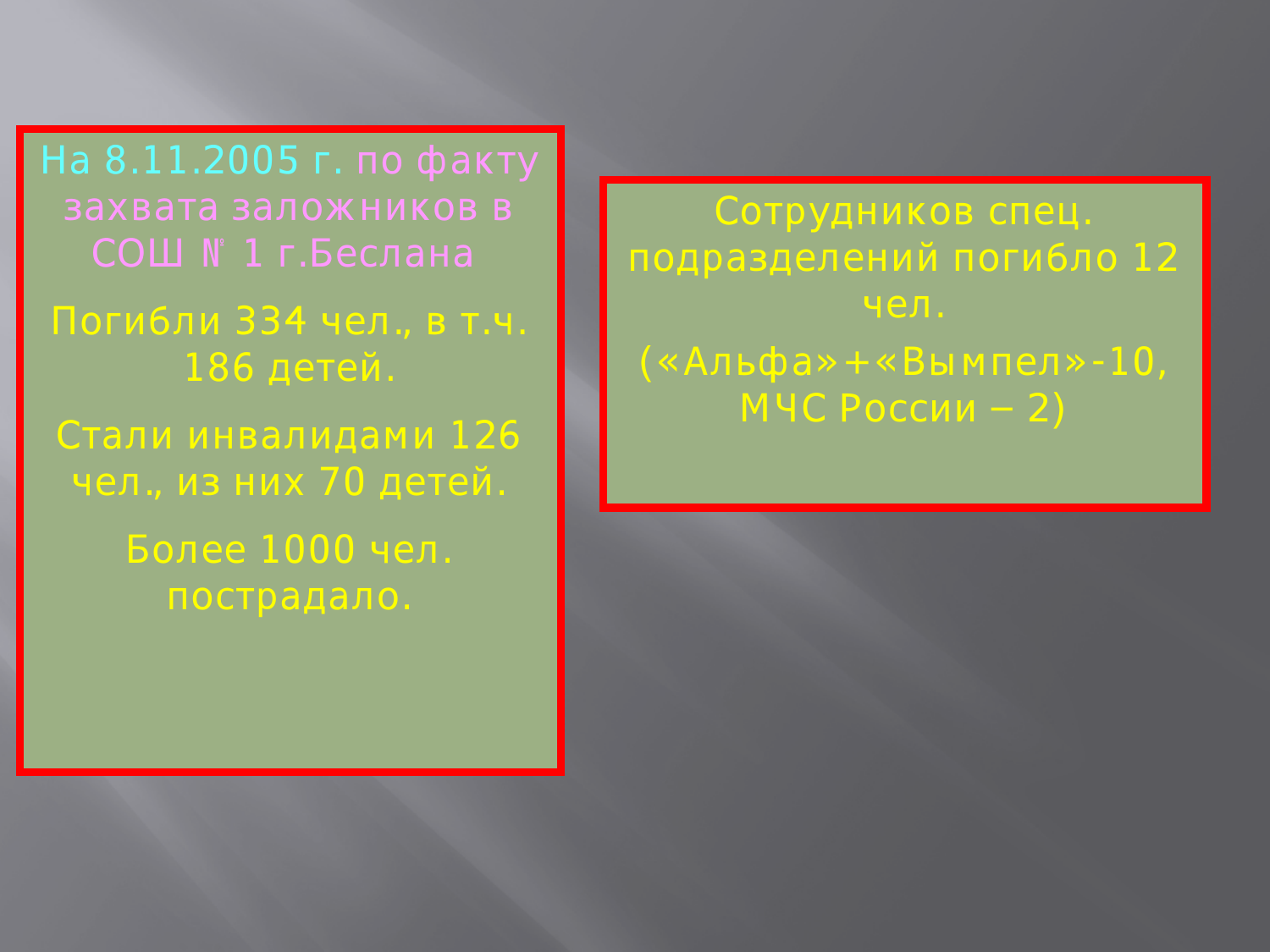

#
На 8.11.2005 г. по факту захвата заложников в СОШ № 1 г.Беслана
Погибли 334 чел., в т.ч. 186 детей.
Стали инвалидами 126 чел., из них 70 детей.
Более 1000 чел. пострадало.
Сотрудников спец. подразделений погибло 12 чел.
(«Альфа»+«Вымпел»-10, МЧС России – 2)